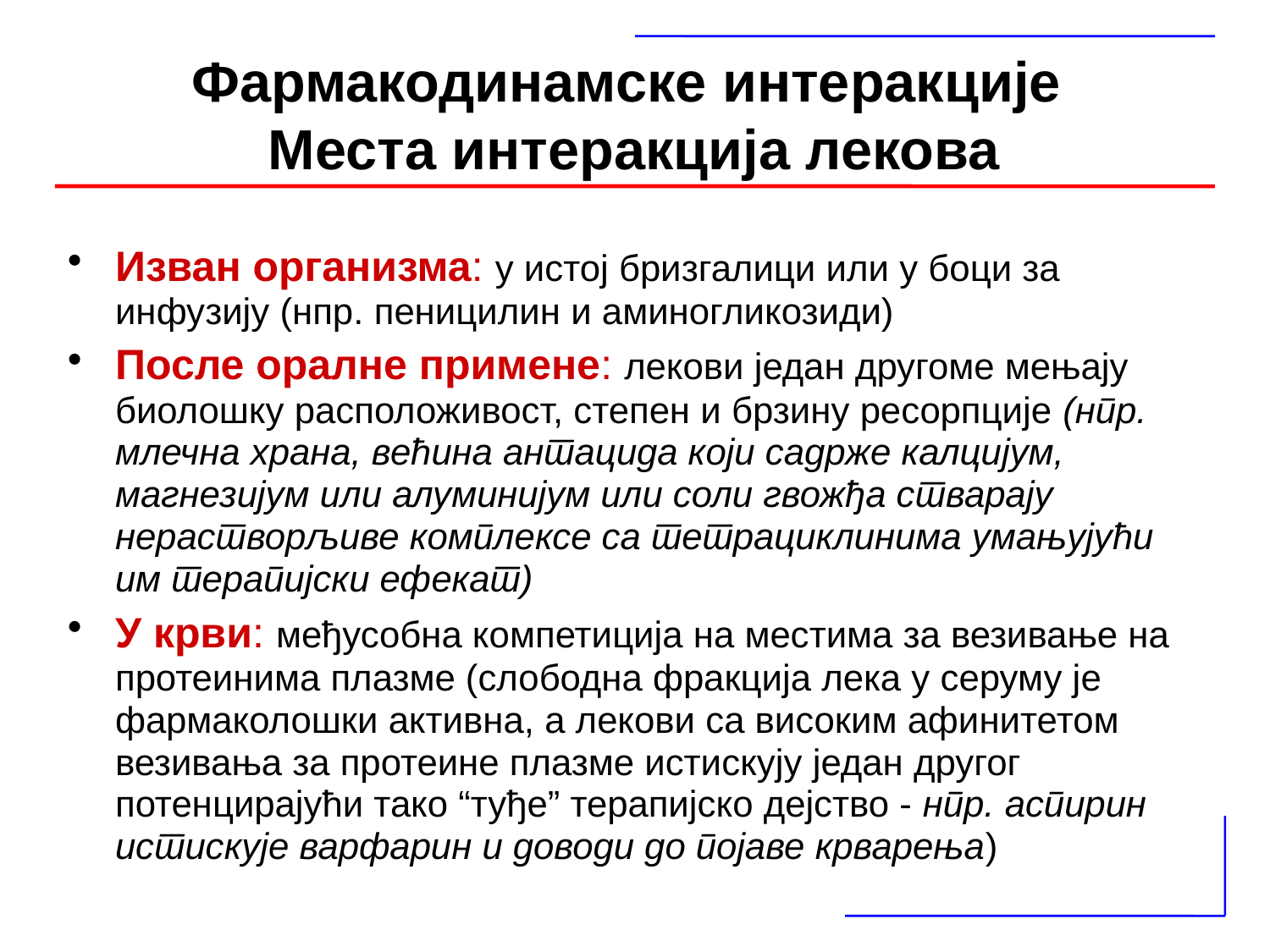

# Фармакодинамске интеракције Места интеракција лекова
Изван организма: у истој бризгалици или у боци за инфузију (нпр. пеницилин и аминогликозиди)
После оралне примене: лекови један другоме мењају биолошку расположивост, степен и брзину ресорпције (нпр. млечна храна, већина антацида који садрже калцијум, магнезијум или алуминијум или соли гвожђа стварају нерастворљиве комплексе са тетрациклинима умањујући им терапијски ефекат)
У крви: међусобна компетиција на местима за везивање на протеинима плазме (слободна фракција лека у серуму је фармаколошки активна, а лекови са високим афинитетом везивања за протеине плазме истискују један другог потенцирајући тако “туђе” терапијско дејство - нпр. аспирин истискује варфарин и доводи до појаве крварења)